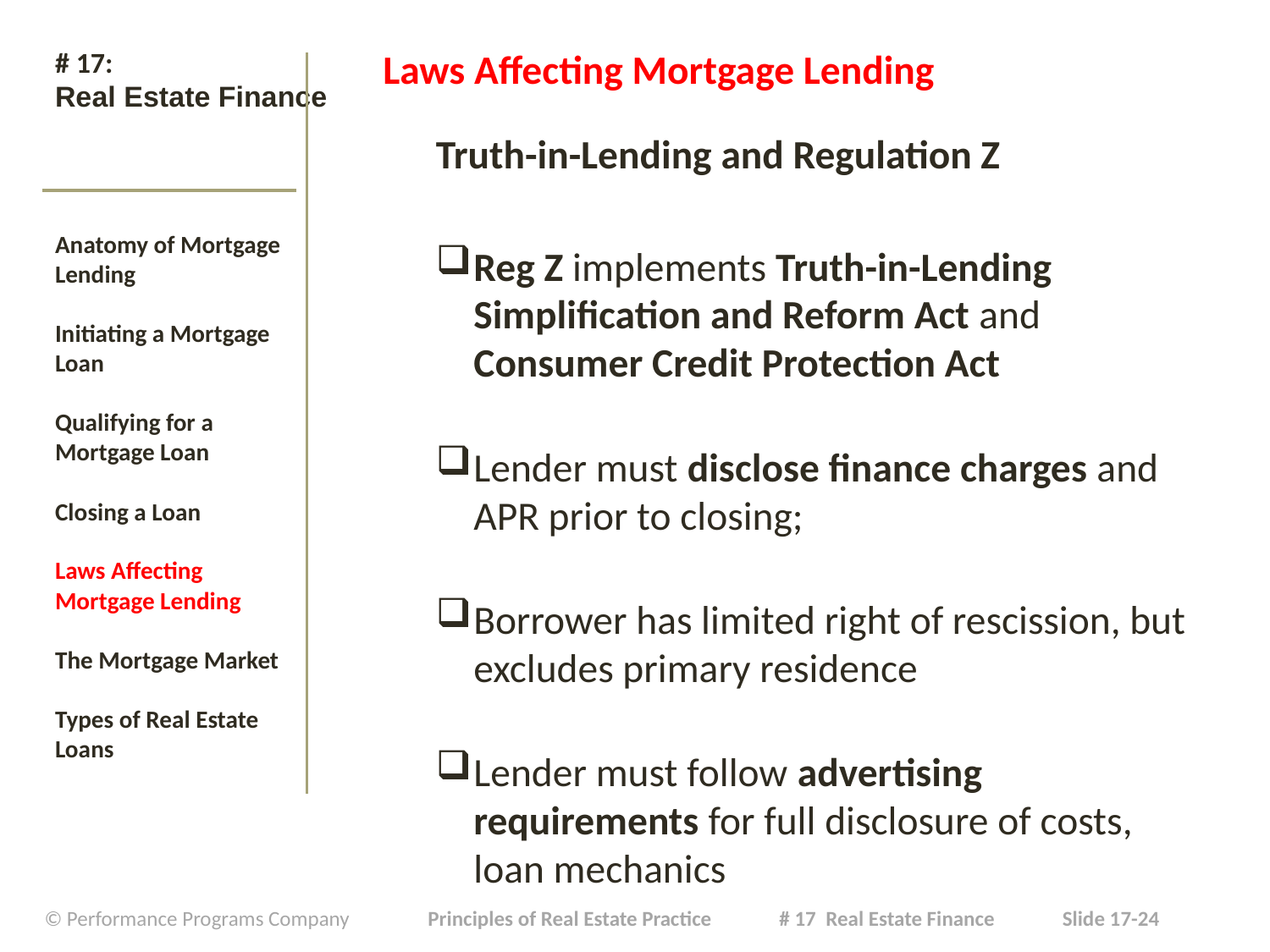

# # 17: Real Estate Finance
Laws Affecting Mortgage Lending

Truth-in-Lending and Regulation Z

Reg Z implements Truth-in-Lending Simplification and Reform Act and Consumer Credit Protection Act
Lender must disclose finance charges and APR prior to closing;
Borrower has limited right of rescission, but excludes primary residence
Lender must follow advertising requirements for full disclosure of costs, loan mechanics

Anatomy of Mortgage Lending

Initiating a Mortgage Loan

Qualifying for a Mortgage Loan

Closing a Loan

Laws Affecting Mortgage Lending

The Mortgage Market

Types of Real Estate Loans

| © Performance Programs Company Principles of Real Estate Practice # 17 Real Estate Finance Slide 17-24 |
| --- |